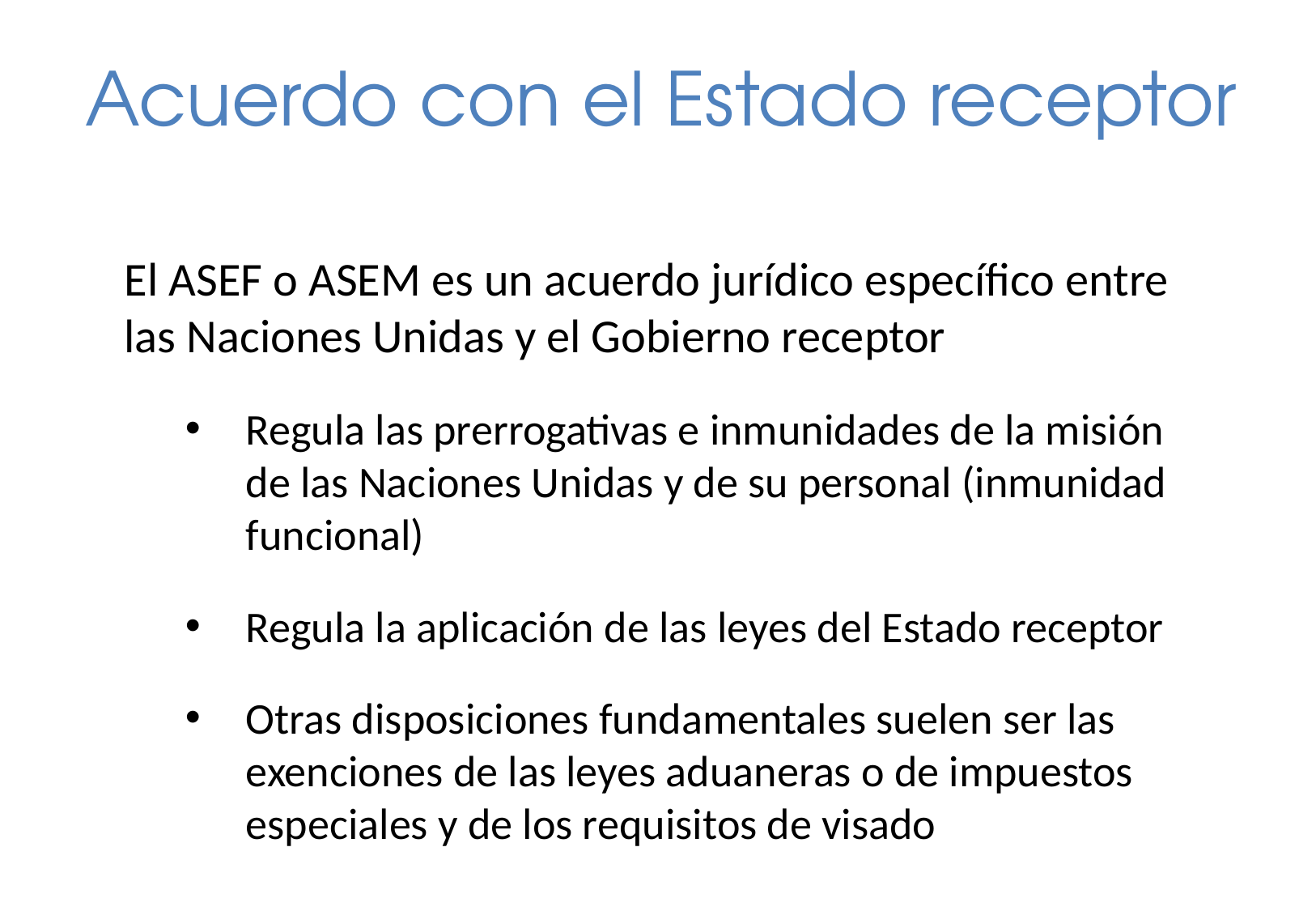

# Acuerdo con el Estado receptor
El ASEF o ASEM es un acuerdo jurídico específico entre
las Naciones Unidas y el Gobierno receptor
Regula las prerrogativas e inmunidades de la misión
de las Naciones Unidas y de su personal (inmunidad funcional)
Regula la aplicación de las leyes del Estado receptor
Otras disposiciones fundamentales suelen ser las exenciones de las leyes aduaneras o de impuestos especiales y de los requisitos de visado